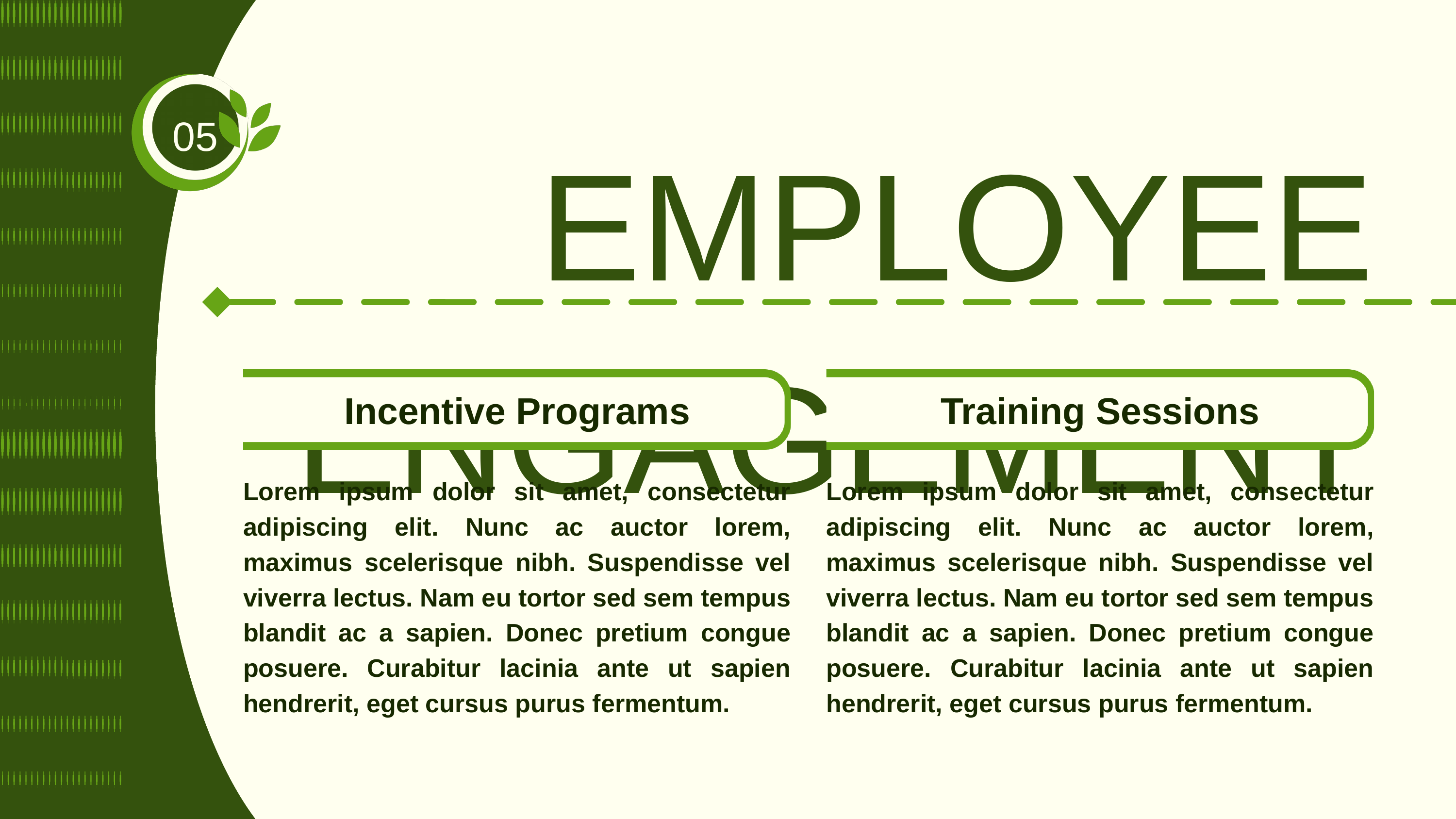

EMPLOYEE ENGAGEMENT
05

Incentive Programs
Training Sessions
Lorem ipsum dolor sit amet, consectetur adipiscing elit. Nunc ac auctor lorem, maximus scelerisque nibh. Suspendisse vel viverra lectus. Nam eu tortor sed sem tempus blandit ac a sapien. Donec pretium congue posuere. Curabitur lacinia ante ut sapien hendrerit, eget cursus purus fermentum.
Lorem ipsum dolor sit amet, consectetur adipiscing elit. Nunc ac auctor lorem, maximus scelerisque nibh. Suspendisse vel viverra lectus. Nam eu tortor sed sem tempus blandit ac a sapien. Donec pretium congue posuere. Curabitur lacinia ante ut sapien hendrerit, eget cursus purus fermentum.